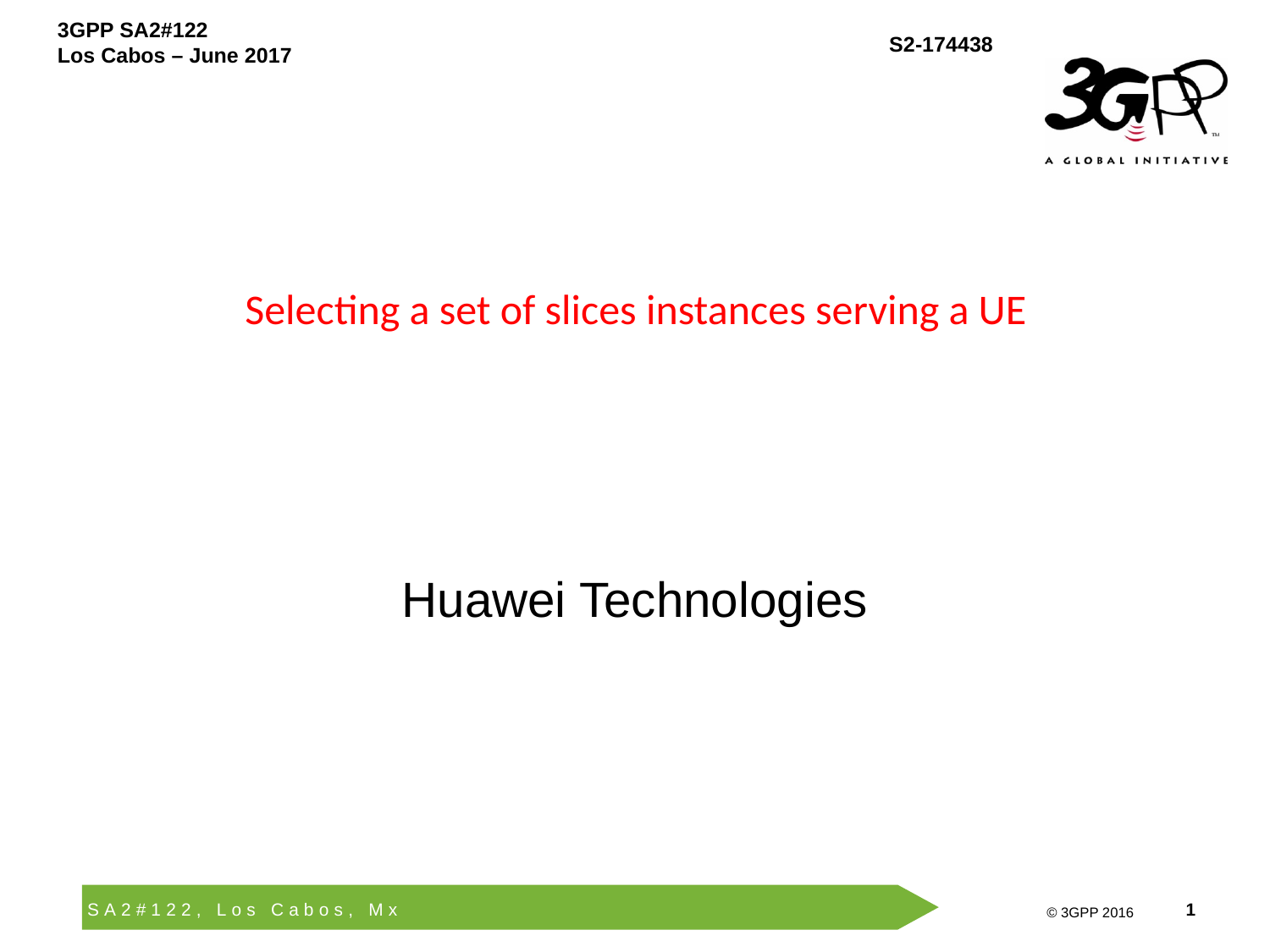

# Selecting a set of slices instances serving a UE
Huawei Technologies